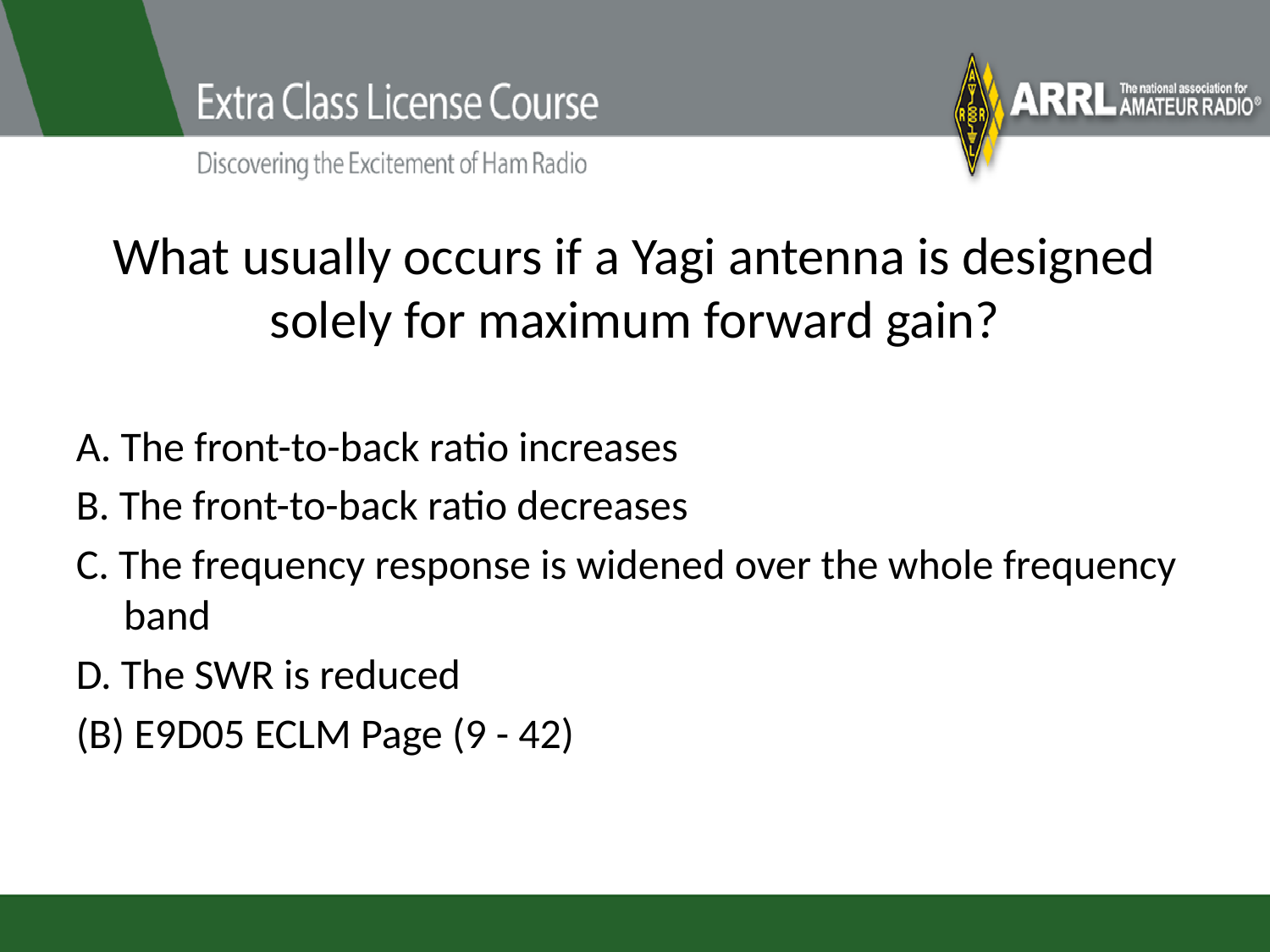

# What usually occurs if a Yagi antenna is designed solely for maximum forward gain?
A. The front-to-back ratio increases
B. The front-to-back ratio decreases
C. The frequency response is widened over the whole frequency band
D. The SWR is reduced
(B) E9D05 ECLM Page (9 - 42)